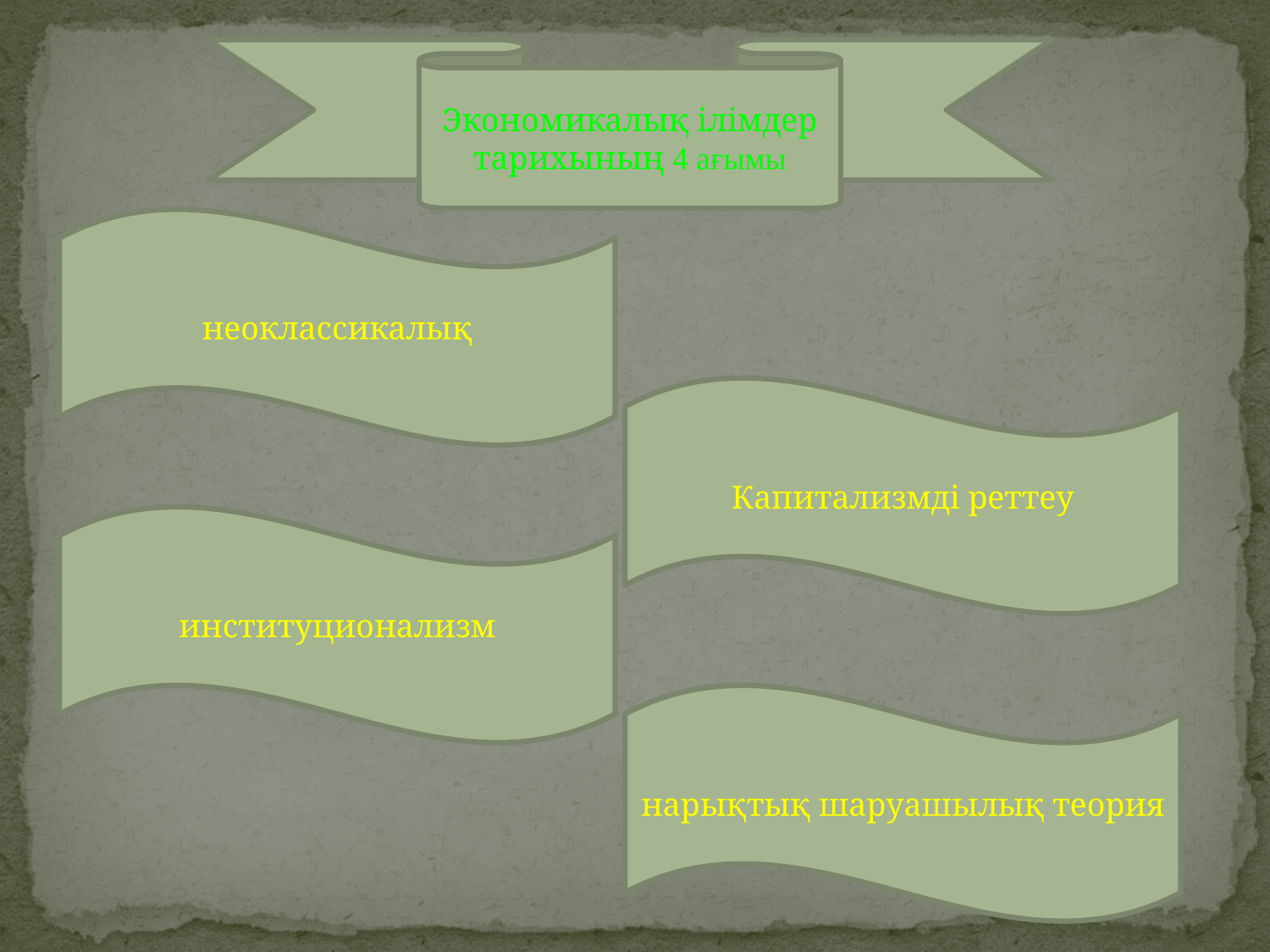

Экономикалық ілімдер тарихының 4 ағымы
неоклассикалық
Капитализмді реттеу
институционализм
нарықтық шаруашылық теория